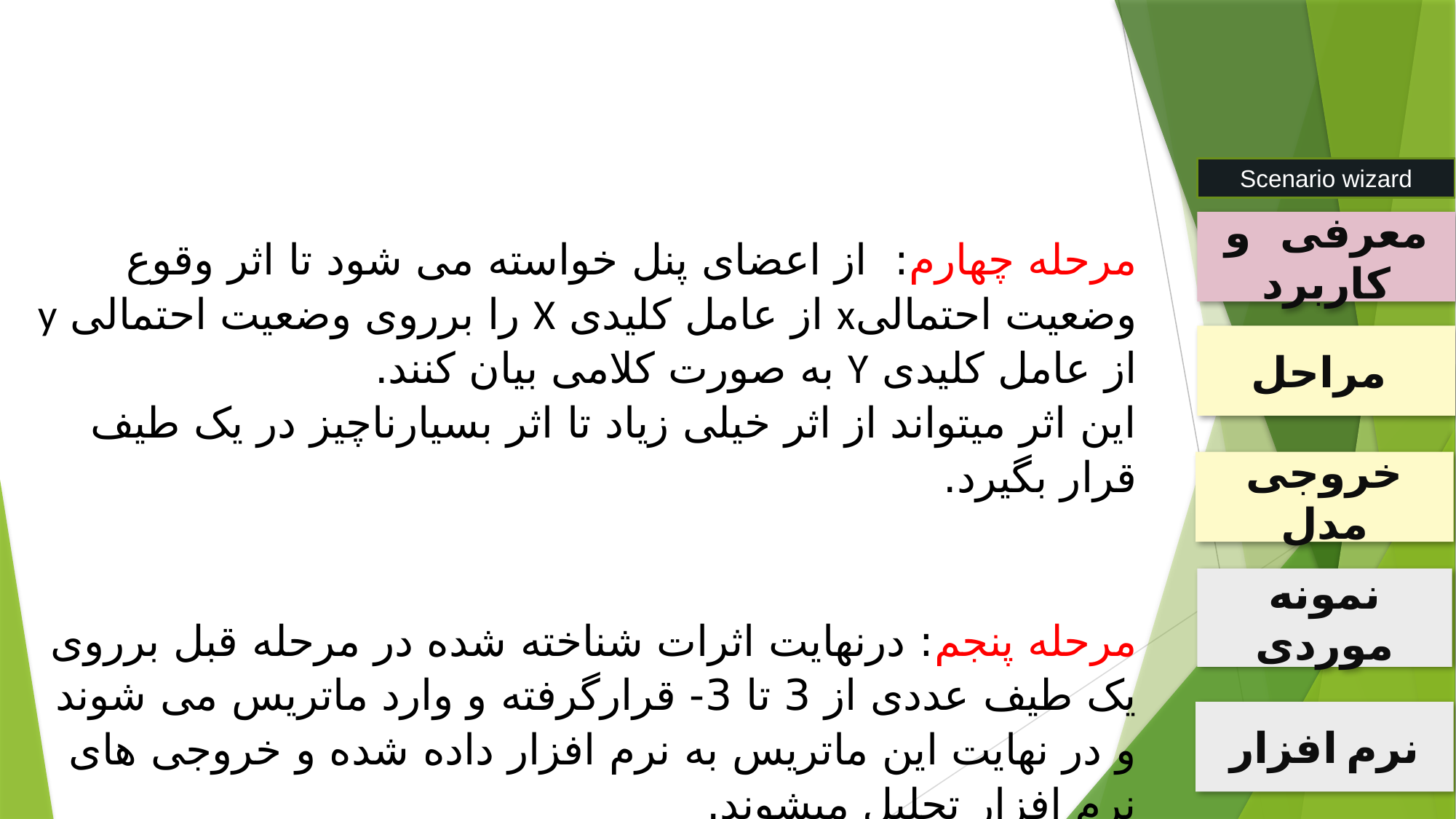

مرحله چهارم:  از اعضای پنل خواسته می شود تا اثر وقوع وضعیت احتمالیx از عامل کلیدی X را برروی وضعیت احتمالی y از عامل کلیدی Y به صورت کلامی بیان کنند.
این اثر میتواند از اثر خیلی زیاد تا اثر بسیارناچیز در یک طیف قرار بگیرد.

مرحله پنجم: درنهایت اثرات شناخته شده در مرحله قبل برروی یک طیف عددی از 3 تا 3- قرارگرفته و وارد ماتریس می شوند و در نهایت این ماتریس به نرم افزار داده شده و خروجی های نرم افزار تحلیل میشوند.